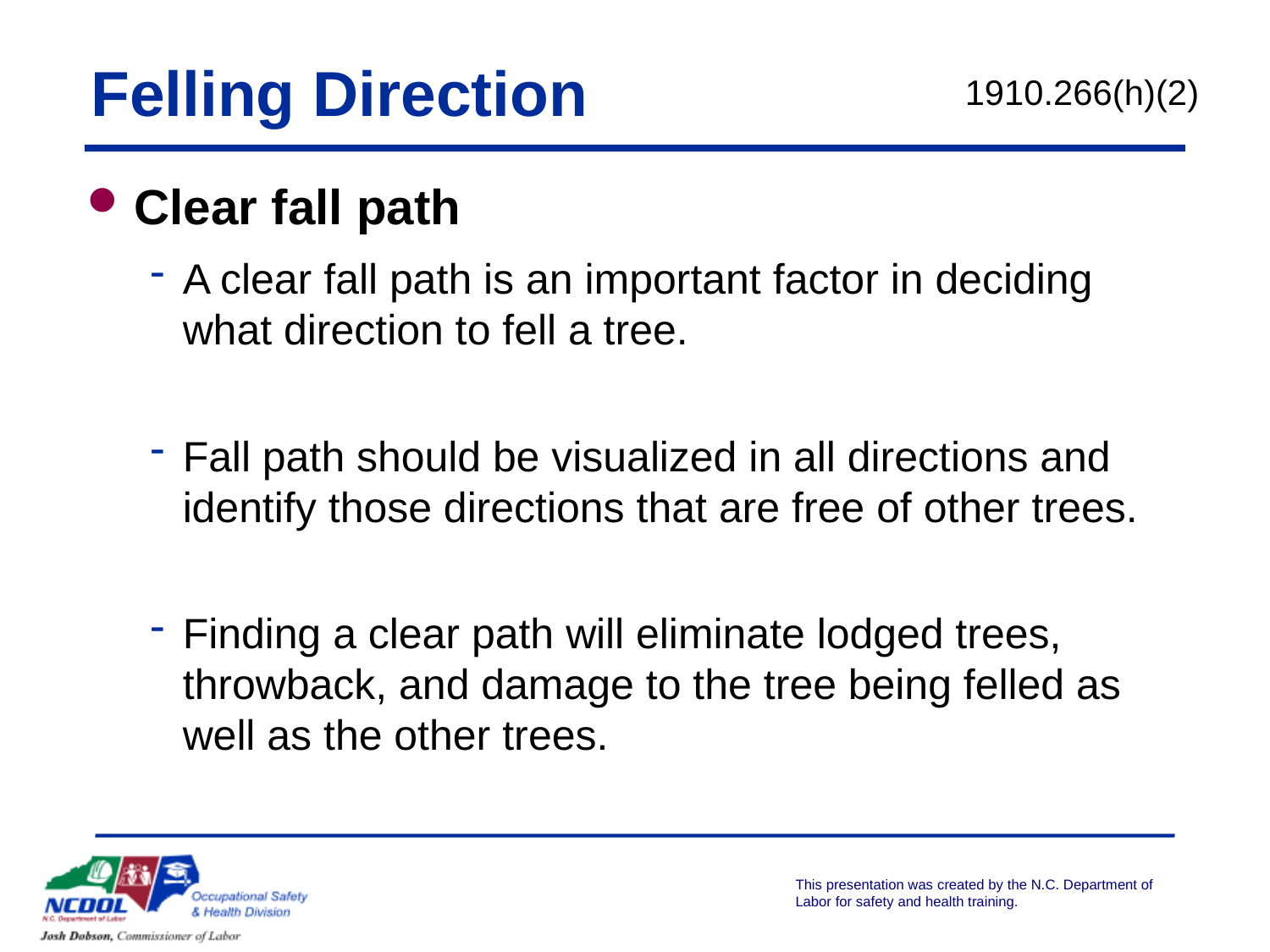

# Felling Direction
1910.266(h)(2)
Clear fall path

A clear fall path is an important factor in deciding what direction to fell a tree.

Fall path should be visualized in all directions and identify those directions that are free of other trees.

Finding a clear path will eliminate lodged trees, throwback, and damage to the tree being felled as well as the other trees.